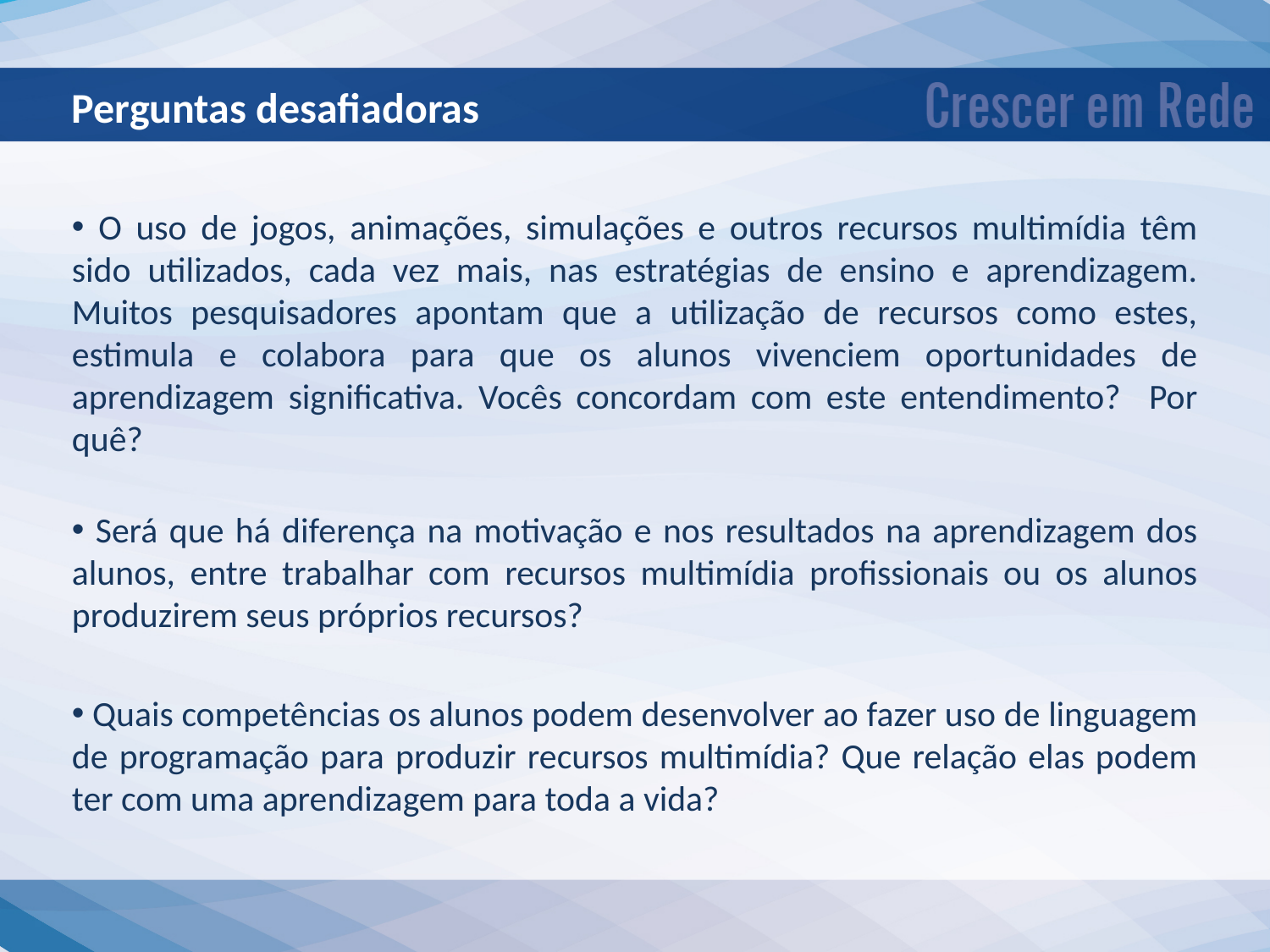

Perguntas desafiadoras
 O uso de jogos, animações, simulações e outros recursos multimídia têm sido utilizados, cada vez mais, nas estratégias de ensino e aprendizagem. Muitos pesquisadores apontam que a utilização de recursos como estes, estimula e colabora para que os alunos vivenciem oportunidades de aprendizagem significativa. Vocês concordam com este entendimento?  Por quê?

 Será que há diferença na motivação e nos resultados na aprendizagem dos alunos, entre trabalhar com recursos multimídia profissionais ou os alunos produzirem seus próprios recursos?

 Quais competências os alunos podem desenvolver ao fazer uso de linguagem de programação para produzir recursos multimídia? Que relação elas podem ter com uma aprendizagem para toda a vida?